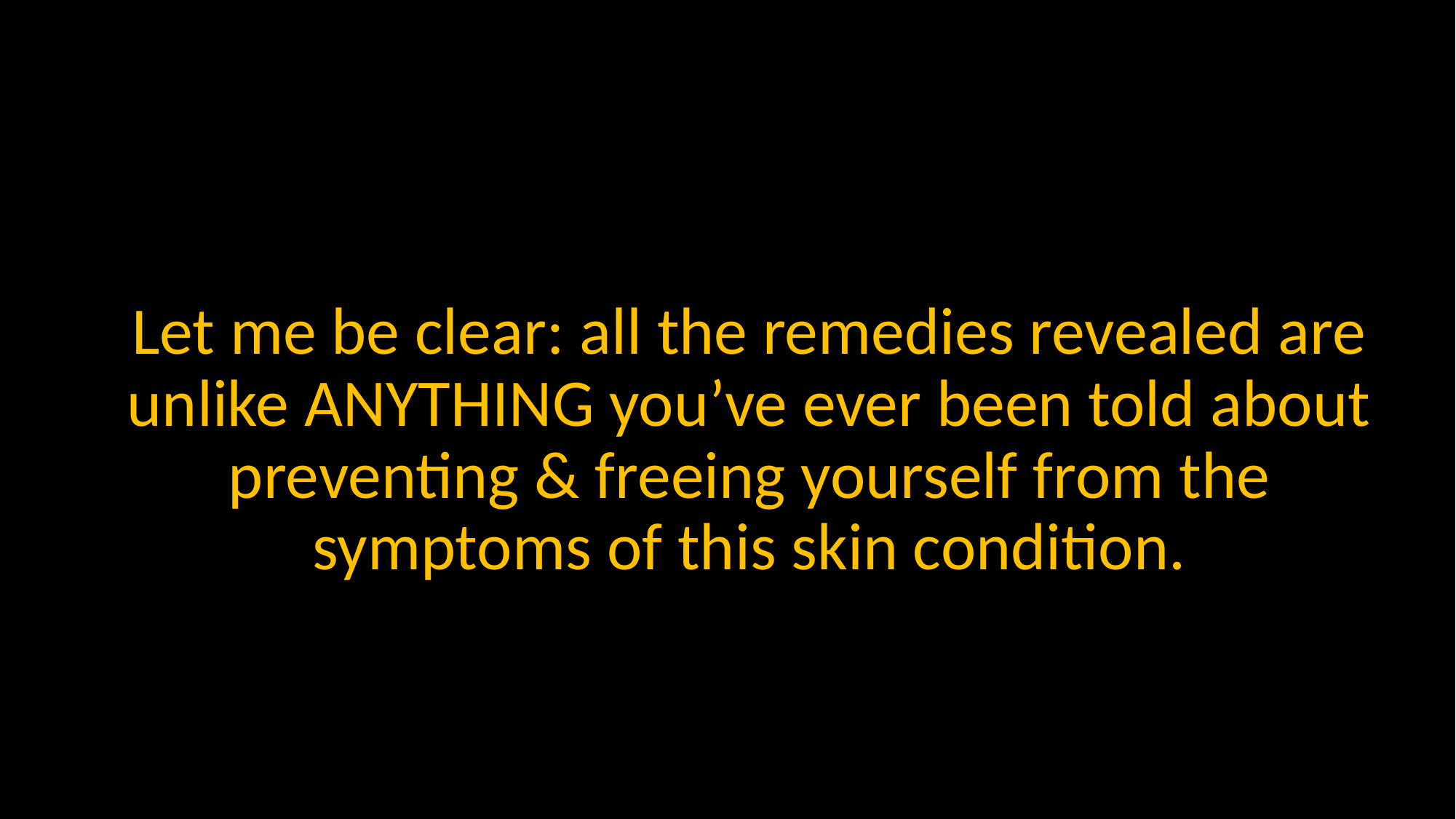

Let me be clear: all the remedies revealed are unlike ANYTHING you’ve ever been told about preventing & freeing yourself from the symptoms of this skin condition.